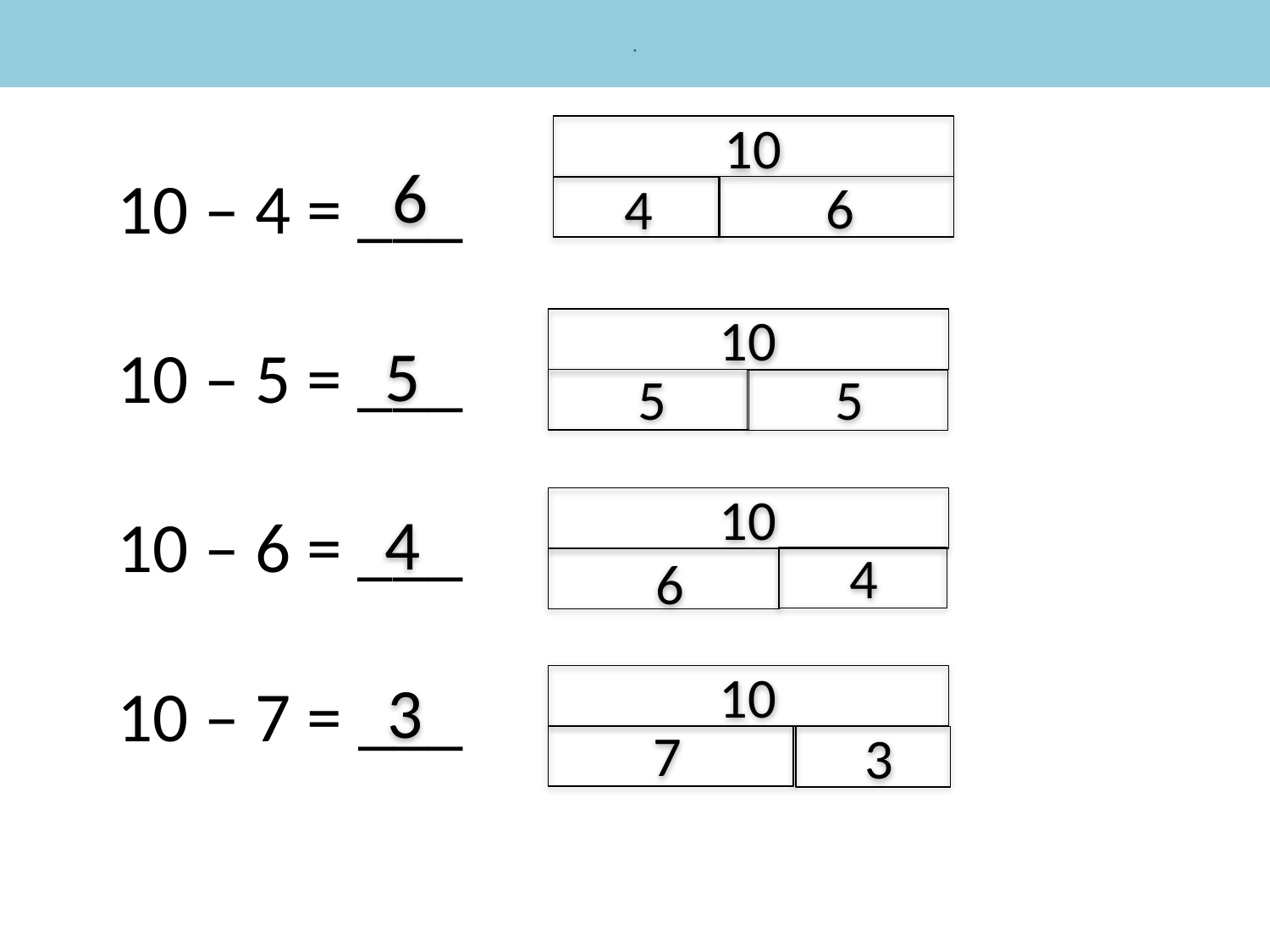

.

10

10 – 4 = ___

10 – 5 = ___

10 – 6 = ___

10 – 7 = ___

6

6

4

10
5

5
5

10
4

4

6

10
3

7
3